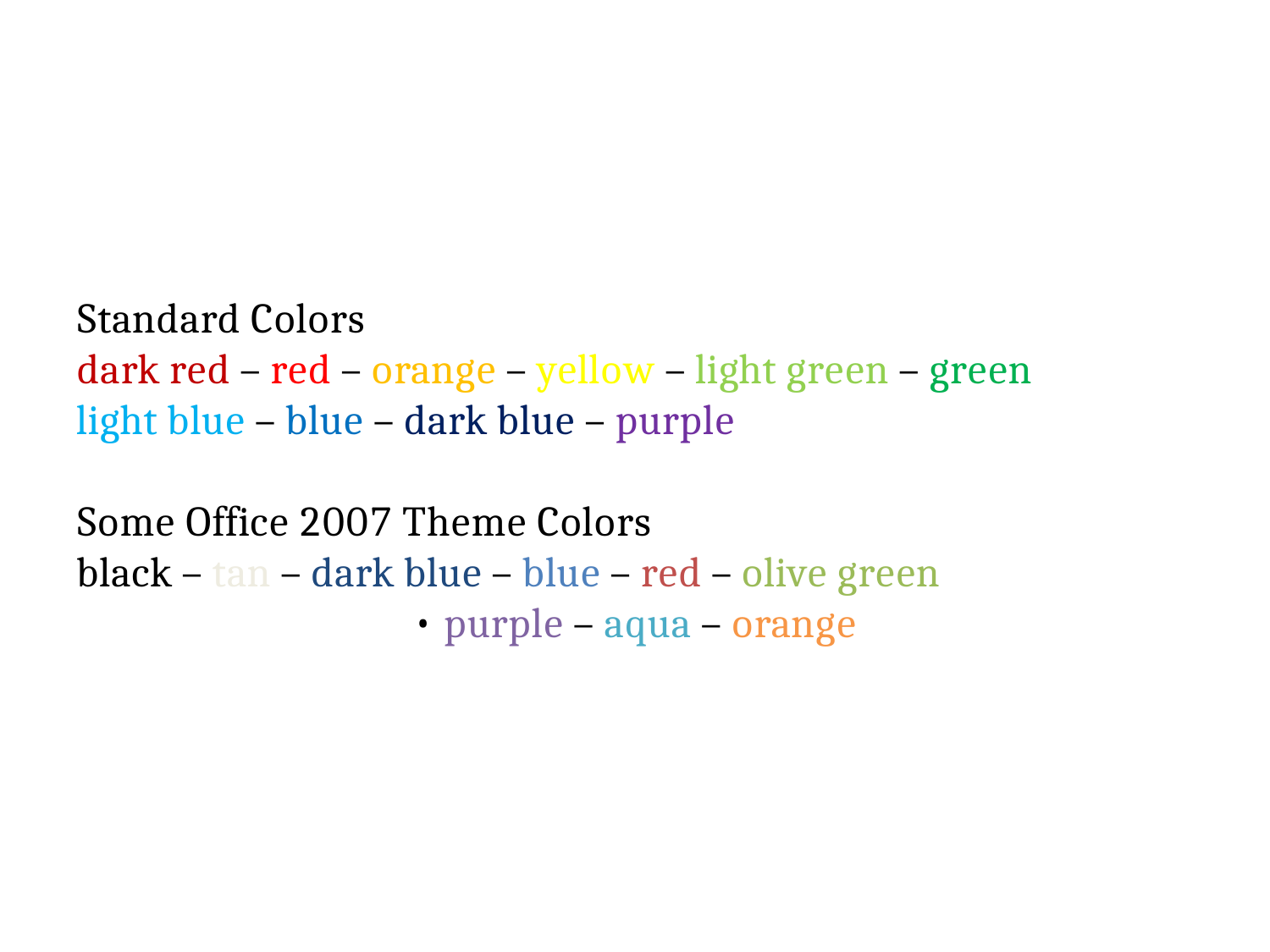

Standard Colors
dark red – red – orange – yellow – light green – green
light blue – blue – dark blue – purple

Some Office 2007 Theme Colors
black – tan – dark blue – blue – red – olive green
purple – aqua – orange